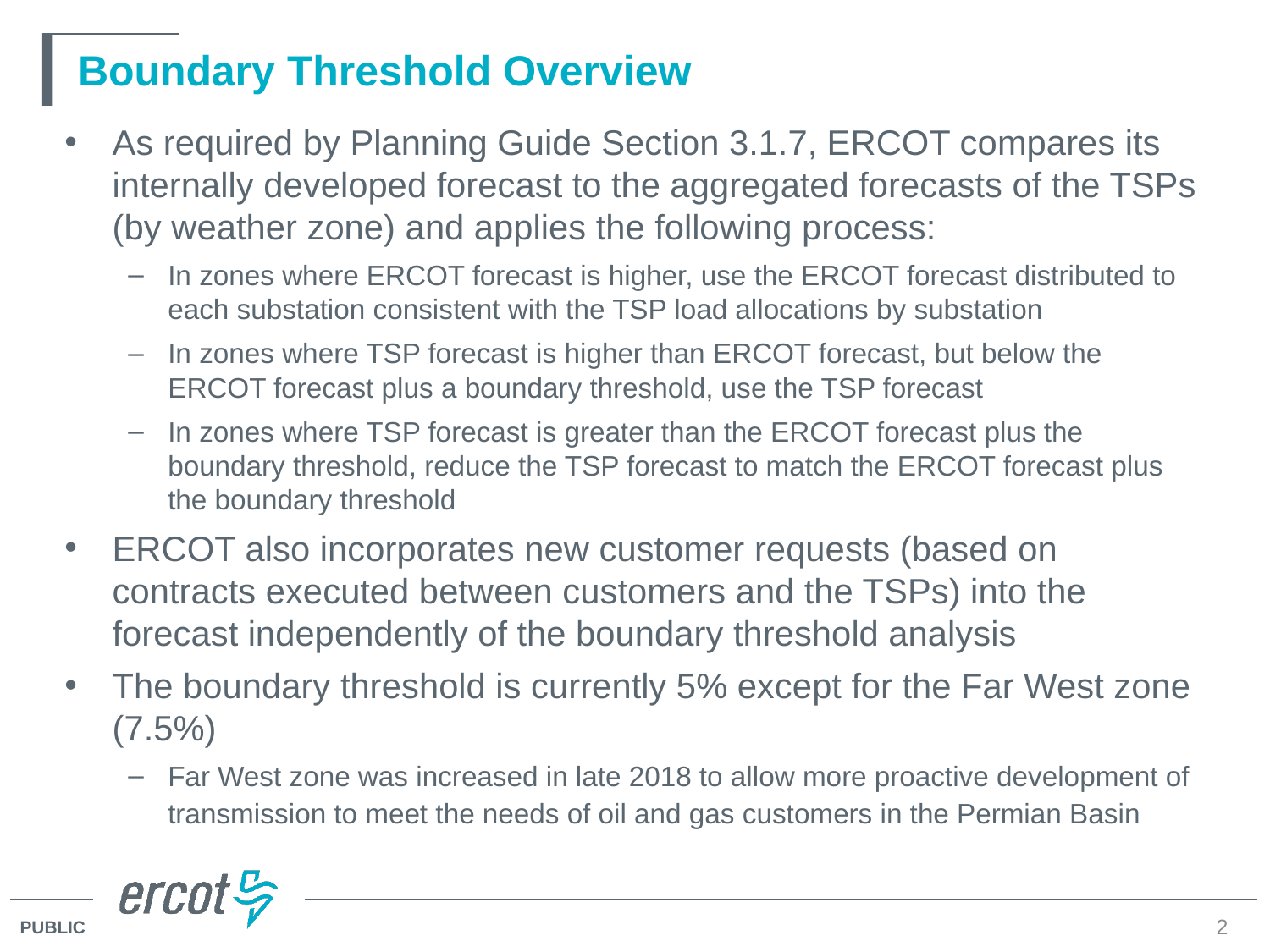

# Boundary Threshold Overview
As required by Planning Guide Section 3.1.7, ERCOT compares its internally developed forecast to the aggregated forecasts of the TSPs (by weather zone) and applies the following process:
In zones where ERCOT forecast is higher, use the ERCOT forecast distributed to each substation consistent with the TSP load allocations by substation
In zones where TSP forecast is higher than ERCOT forecast, but below the ERCOT forecast plus a boundary threshold, use the TSP forecast
In zones where TSP forecast is greater than the ERCOT forecast plus the boundary threshold, reduce the TSP forecast to match the ERCOT forecast plus the boundary threshold
ERCOT also incorporates new customer requests (based on contracts executed between customers and the TSPs) into the forecast independently of the boundary threshold analysis
The boundary threshold is currently 5% except for the Far West zone (7.5%)
Far West zone was increased in late 2018 to allow more proactive development of transmission to meet the needs of oil and gas customers in the Permian Basin
2